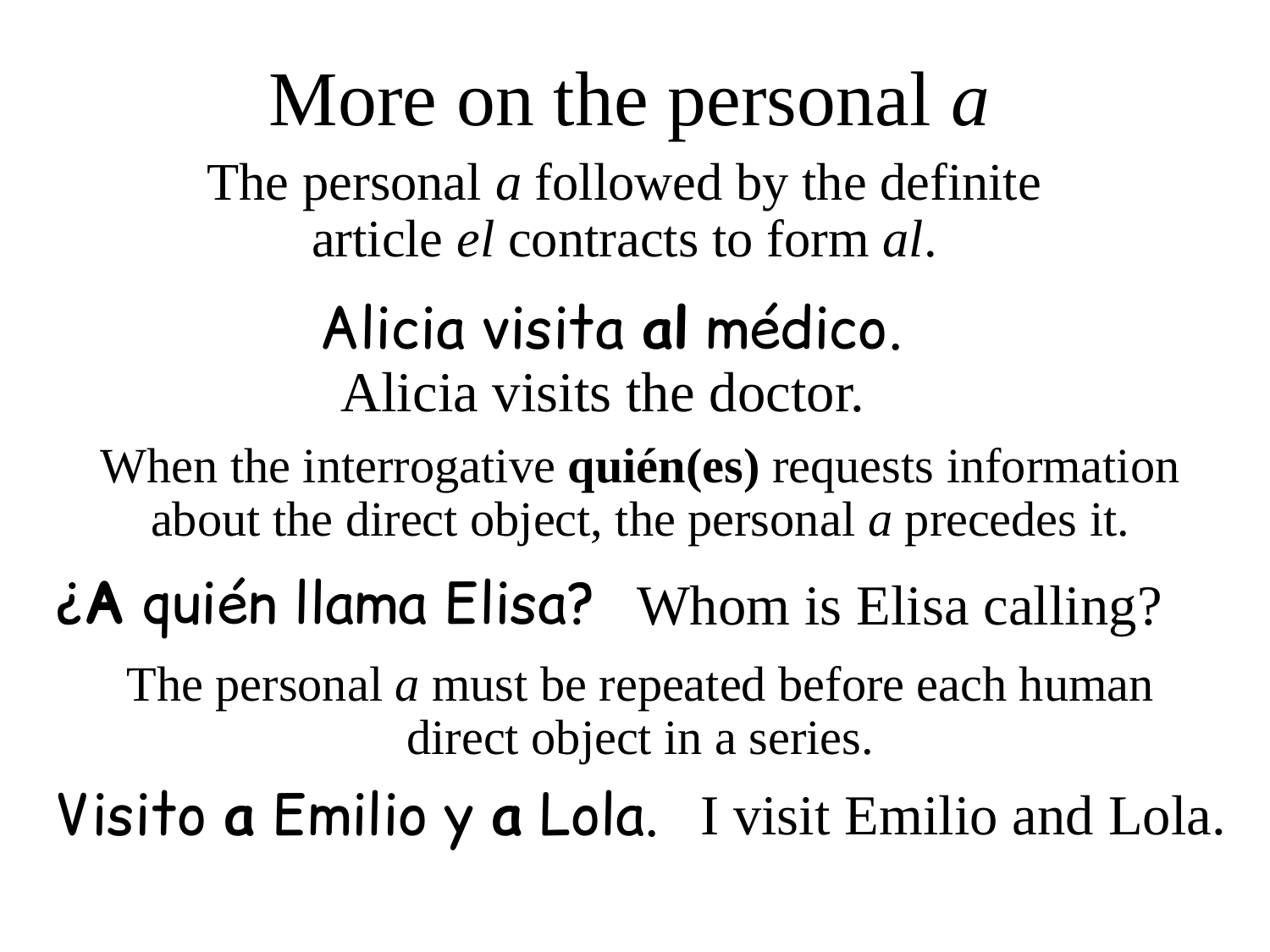

More on the personal a
The personal a followed by the definite article el contracts to form al.
Alicia visita al médico.
Alicia visits the doctor.
When the interrogative quién(es) requests information about the direct object, the personal a precedes it.
¿A quién llama Elisa?
Whom is Elisa calling?
The personal a must be repeated before each human direct object in a series.
Visito a Emilio y a Lola.
I visit Emilio and Lola.